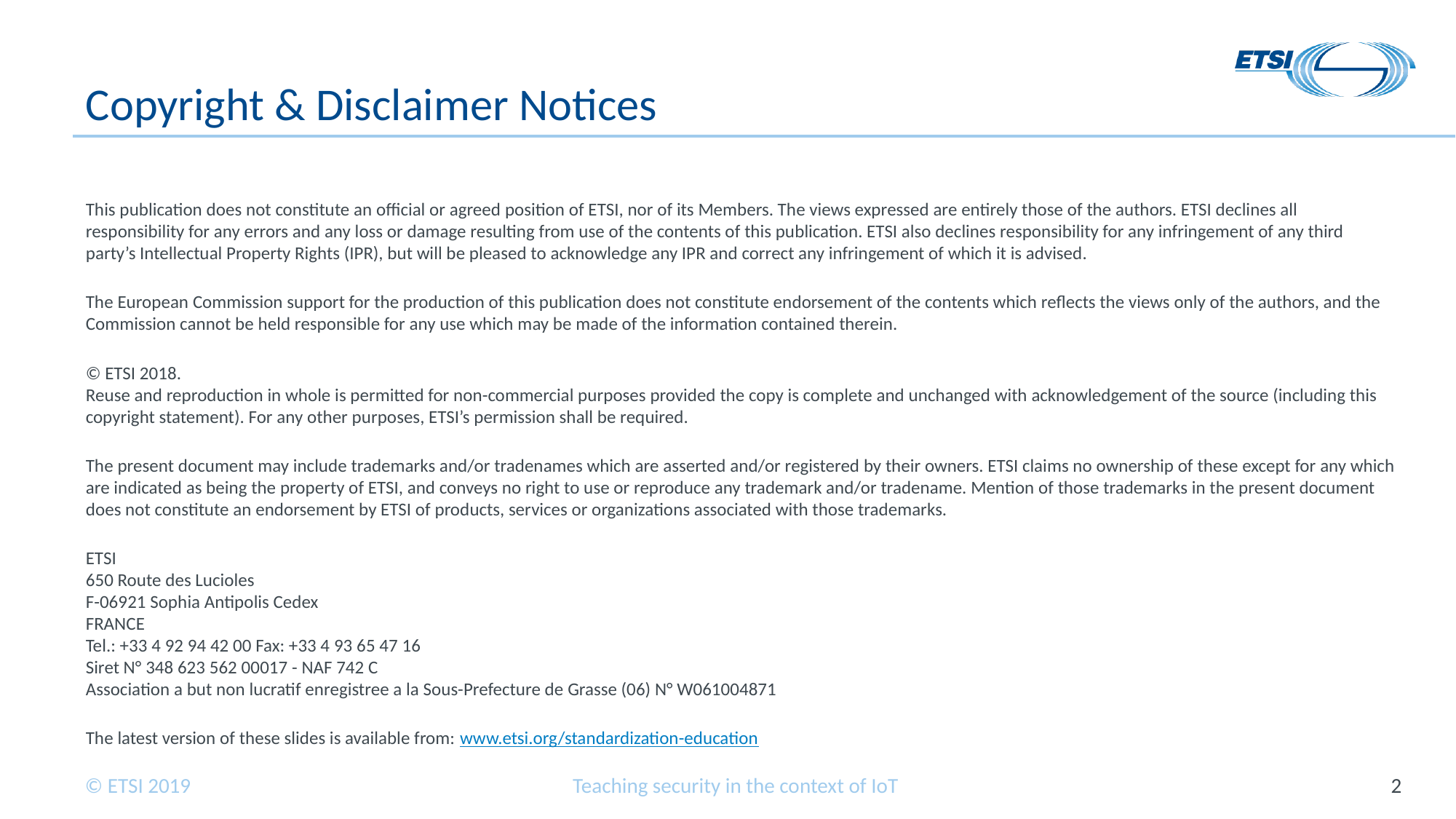

# Copyright & Disclaimer Notices
This publication does not constitute an official or agreed position of ETSI, nor of its Members. The views expressed are entirely those of the authors. ETSI declines all responsibility for any errors and any loss or damage resulting from use of the contents of this publication. ETSI also declines responsibility for any infringement of any third party’s Intellectual Property Rights (IPR), but will be pleased to acknowledge any IPR and correct any infringement of which it is advised.
The European Commission support for the production of this publication does not constitute endorsement of the contents which reflects the views only of the authors, and the Commission cannot be held responsible for any use which may be made of the information contained therein.
© ETSI 2018.
Reuse and reproduction in whole is permitted for non-commercial purposes provided the copy is complete and unchanged with acknowledgement of the source (including this copyright statement). For any other purposes, ETSI’s permission shall be required.
The present document may include trademarks and/or tradenames which are asserted and/or registered by their owners. ETSI claims no ownership of these except for any which are indicated as being the property of ETSI, and conveys no right to use or reproduce any trademark and/or tradename. Mention of those trademarks in the present document does not constitute an endorsement by ETSI of products, services or organizations associated with those trademarks.
ETSI
650 Route des Lucioles
F-06921 Sophia Antipolis Cedex
FRANCE
Tel.: +33 4 92 94 42 00 Fax: +33 4 93 65 47 16
Siret N° 348 623 562 00017 - NAF 742 C
Association a but non lucratif enregistree a la Sous-Prefecture de Grasse (06) N° W061004871
The latest version of these slides is available from: www.etsi.org/standardization-education
Teaching security in the context of IoT